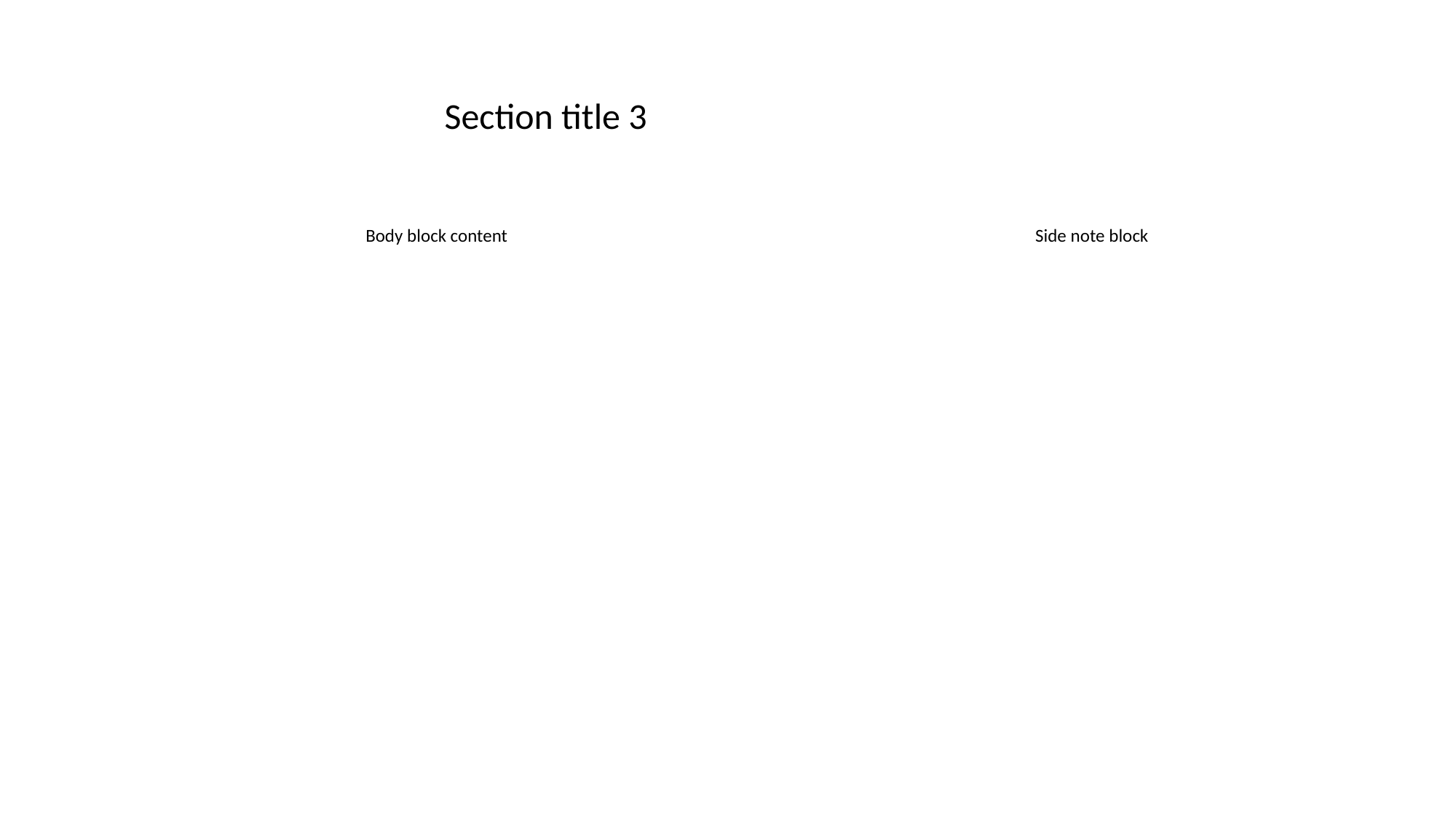

Section title 3
Body block content
Side note block